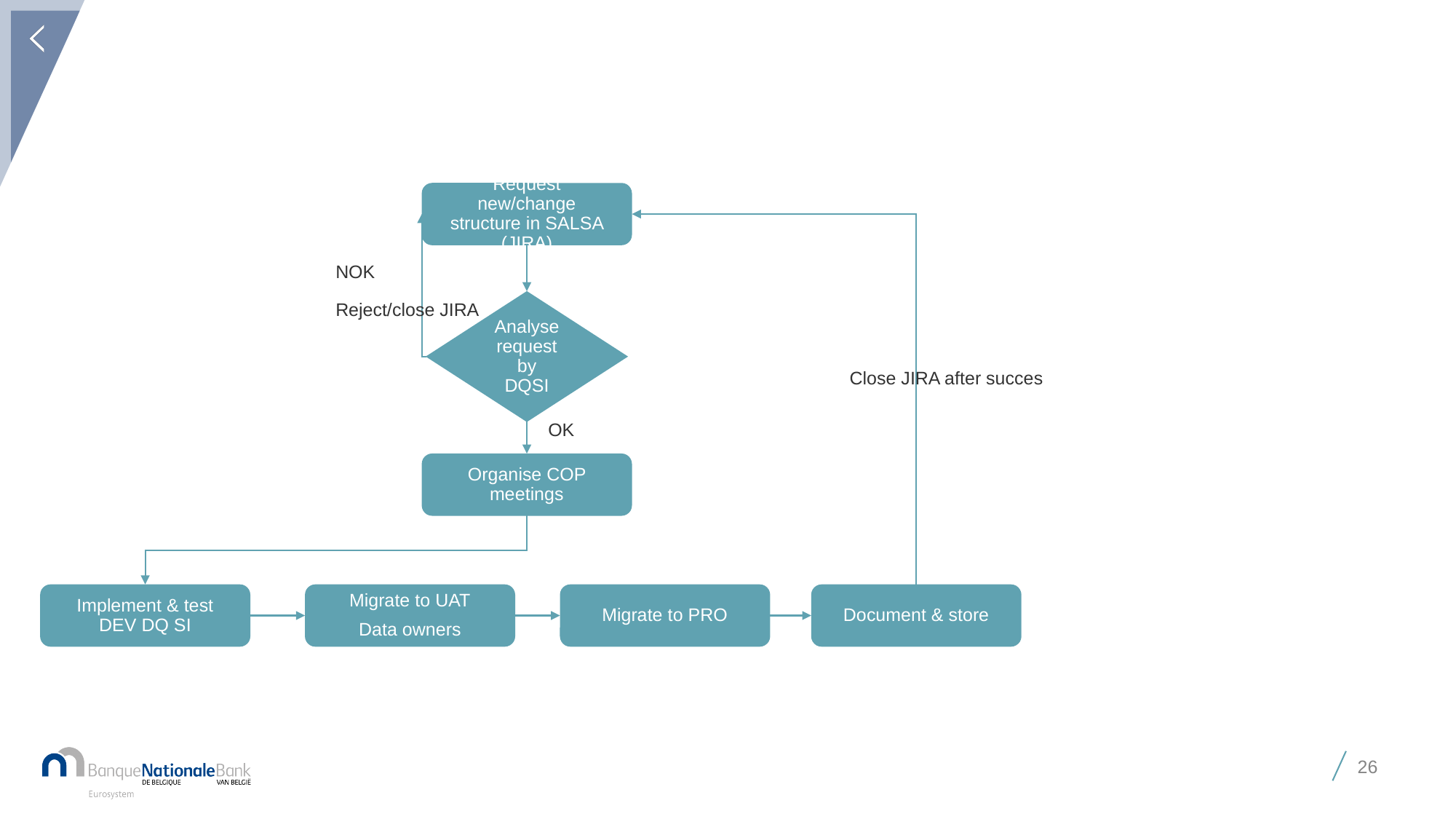

# New domain/change in structure
Request new/change structure in SALSA (JIRA)
NOK
Reject/close JIRA
Analyse request by DQSI
Close JIRA after succes
OK
Organise COP meetings
Implement & test DEV DQ SI
Migrate to UAT
Data owners
Migrate to PRO
Document & store
26
07 June 2023